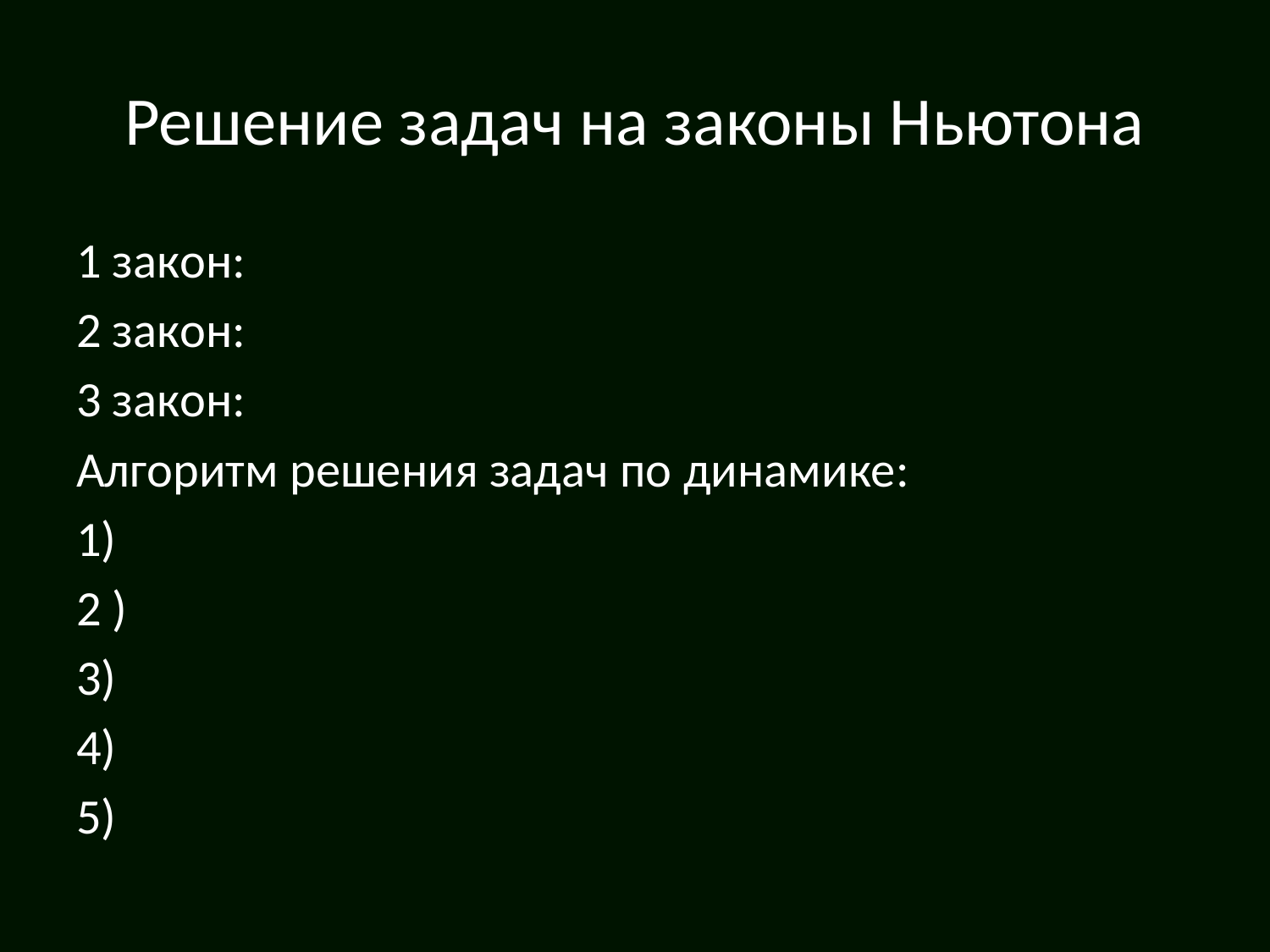

# Решение задач на законы Ньютона
1 закон:
2 закон:
3 закон:
Алгоритм решения задач по динамике:
1)
2 )
3)
4)
5)